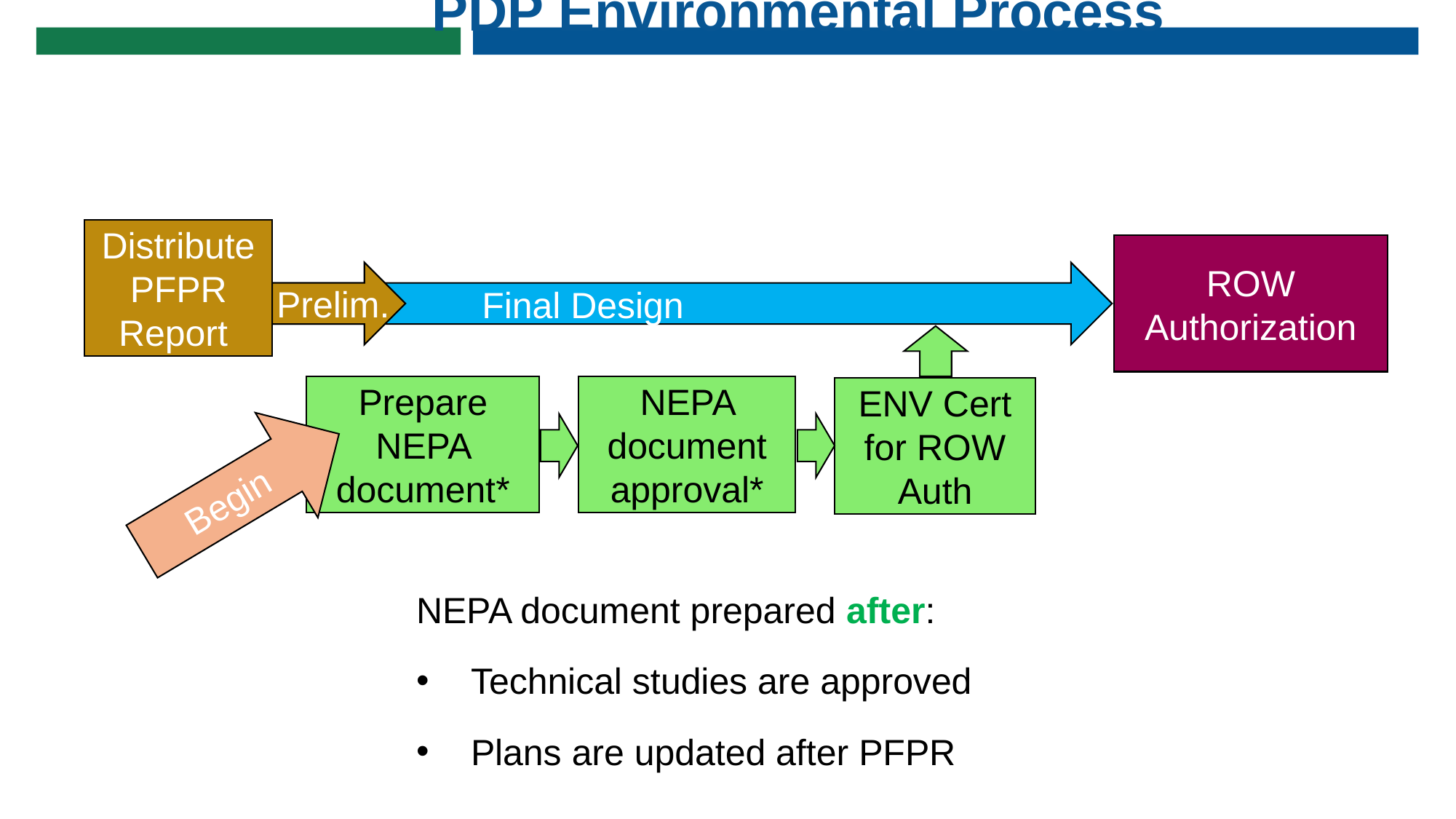

# PDP Environmental Process
Distribute PFPR Report
ROW Authorization

Prelim.
Final Design

Prepare NEPA document*
NEPA document approval*
ENV Cert for ROW Auth

Begin
NEPA document prepared after:
Technical studies are approved
Plans are updated after PFPR